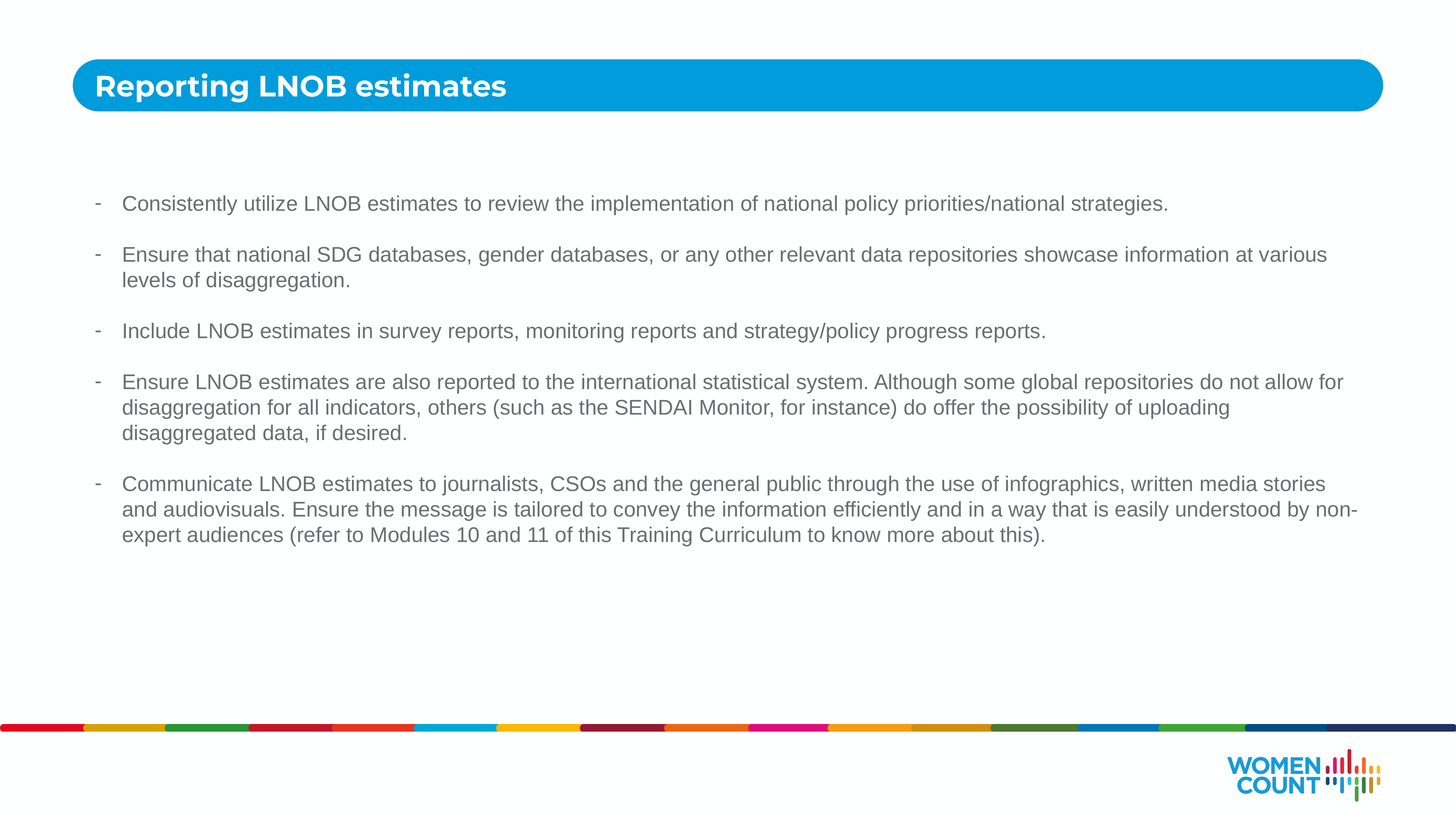

Reporting LNOB estimates
Consistently utilize LNOB estimates to review the implementation of national policy priorities/national strategies.

Ensure that national SDG databases, gender databases, or any other relevant data repositories showcase information at various levels of disaggregation.

Include LNOB estimates in survey reports, monitoring reports and strategy/policy progress reports.

Ensure LNOB estimates are also reported to the international statistical system. Although some global repositories do not allow for disaggregation for all indicators, others (such as the SENDAI Monitor, for instance) do offer the possibility of uploading disaggregated data, if desired.

Communicate LNOB estimates to journalists, CSOs and the general public through the use of infographics, written media stories and audiovisuals. Ensure the message is tailored to convey the information efficiently and in a way that is easily understood by non-expert audiences (refer to Modules 10 and 11 of this Training Curriculum to know more about this).